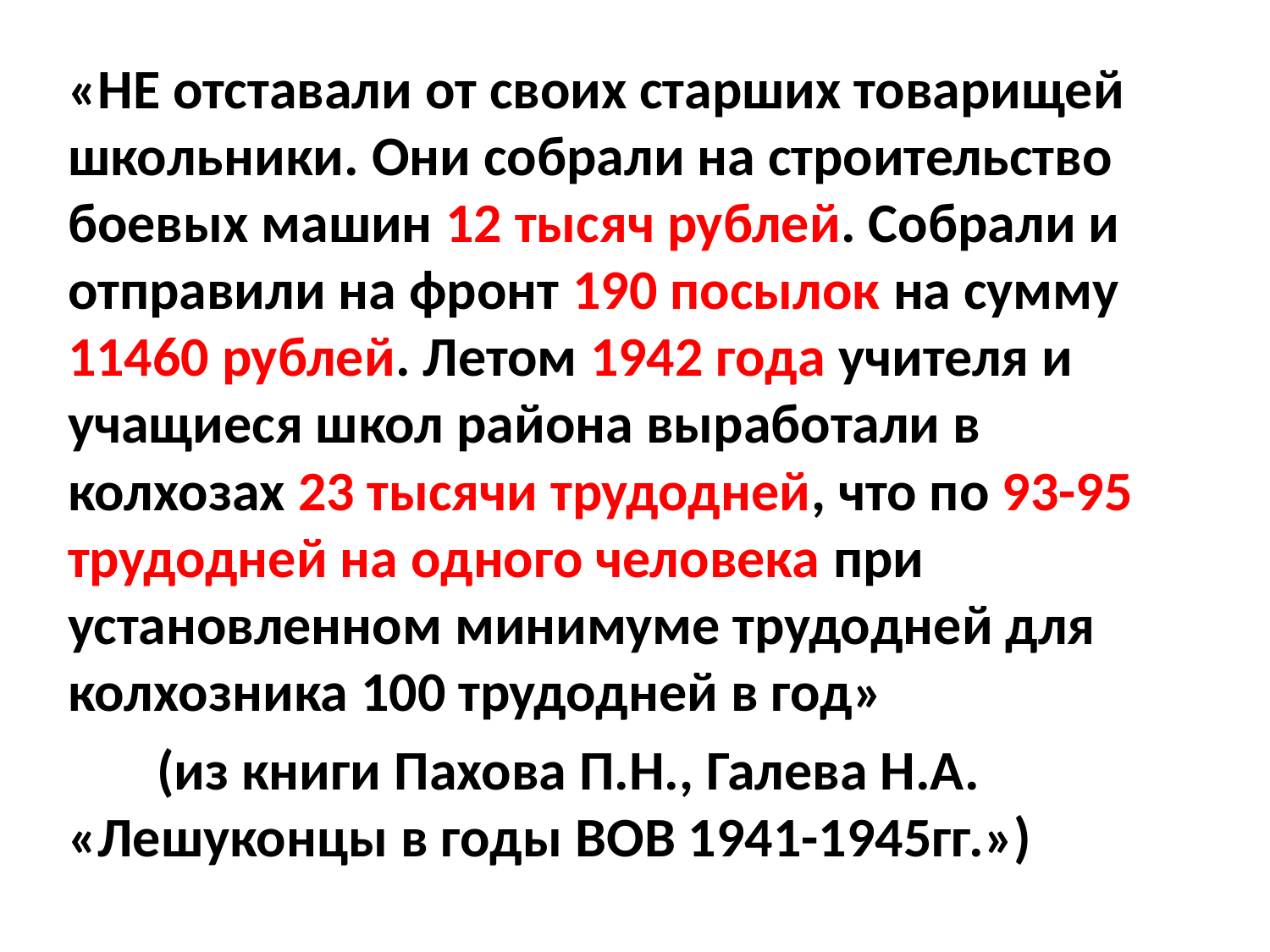

#
«НЕ отставали от своих старших товарищей школьники. Они собрали на строительство боевых машин 12 тысяч рублей. Собрали и отправили на фронт 190 посылок на сумму 11460 рублей. Летом 1942 года учителя и учащиеся школ района выработали в колхозах 23 тысячи трудодней, что по 93-95 трудодней на одного человека при установленном минимуме трудодней для колхозника 100 трудодней в год»
       (из книги Пахова П.Н., Галева Н.А.    «Лешуконцы в годы ВОВ 1941-1945гг.»)